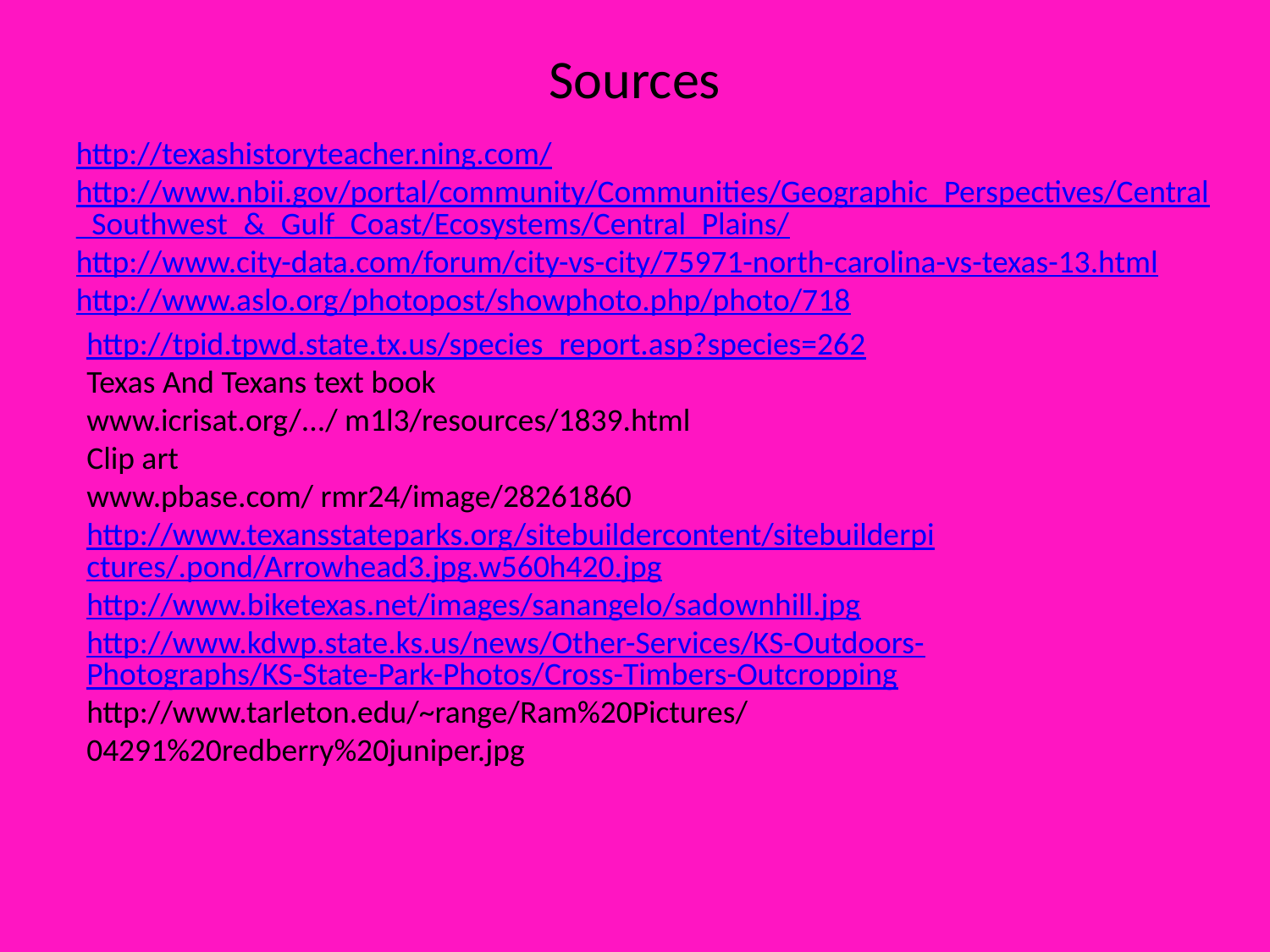

# Sources
http://texashistoryteacher.ning.com/
http://www.nbii.gov/portal/community/Communities/Geographic_Perspectives/Central_Southwest_&_Gulf_Coast/Ecosystems/Central_Plains/
http://www.city-data.com/forum/city-vs-city/75971-north-carolina-vs-texas-13.html
http://www.aslo.org/photopost/showphoto.php/photo/718

http://tpid.tpwd.state.tx.us/species_report.asp?species=262
Texas And Texans text book
www.icrisat.org/.../ m1l3/resources/1839.html
Clip art
www.pbase.com/ rmr24/image/28261860
http://www.texansstateparks.org/sitebuildercontent/sitebuilderpictures/.pond/Arrowhead3.jpg.w560h420.jpg
http://www.biketexas.net/images/sanangelo/sadownhill.jpg
http://www.kdwp.state.ks.us/news/Other-Services/KS-Outdoors-Photographs/KS-State-Park-Photos/Cross-Timbers-Outcropping
http://www.tarleton.edu/~range/Ram%20Pictures/04291%20redberry%20juniper.jpg